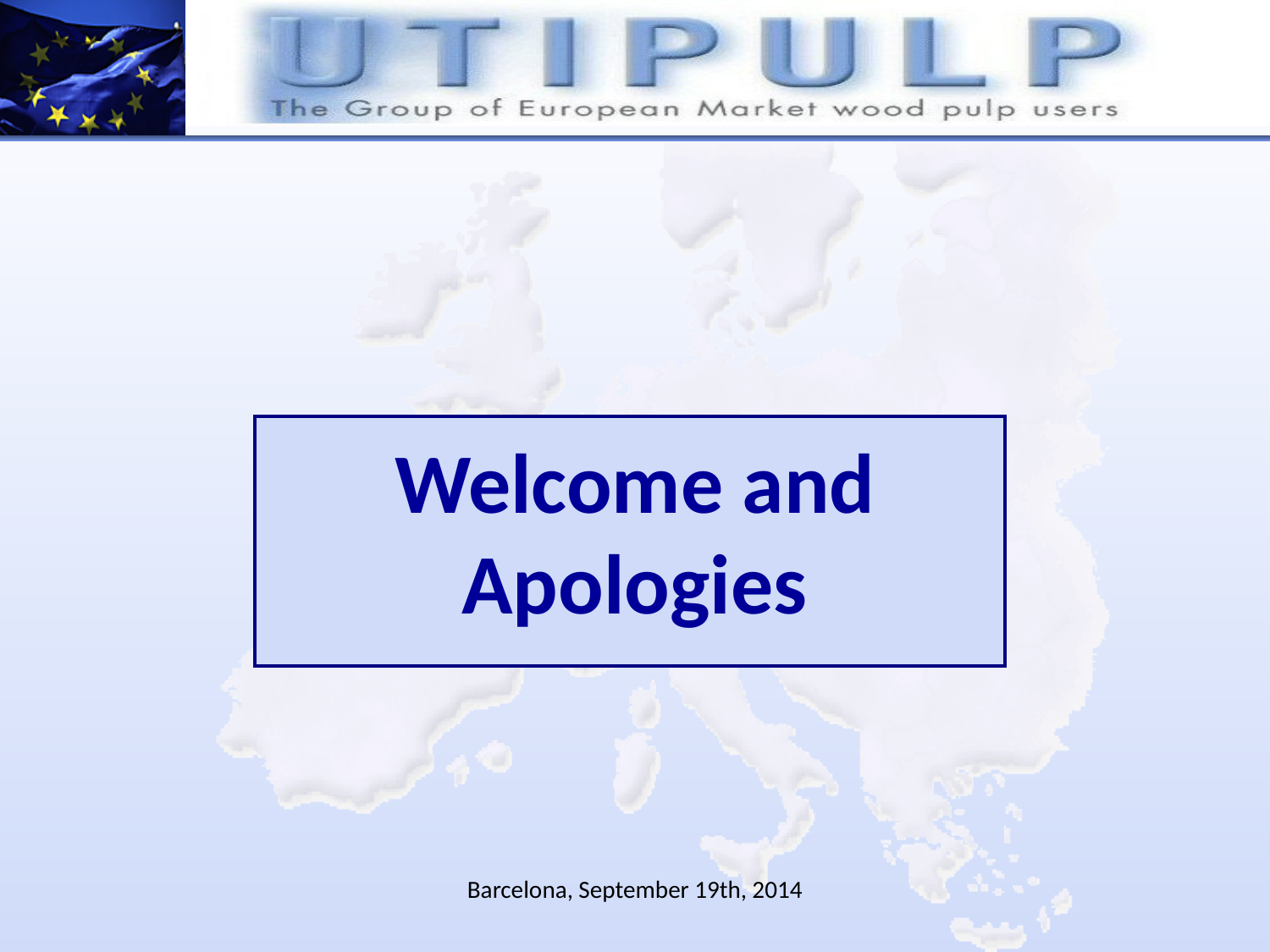

Welcome and
Apologies

Barcelona, September 19th, 2014